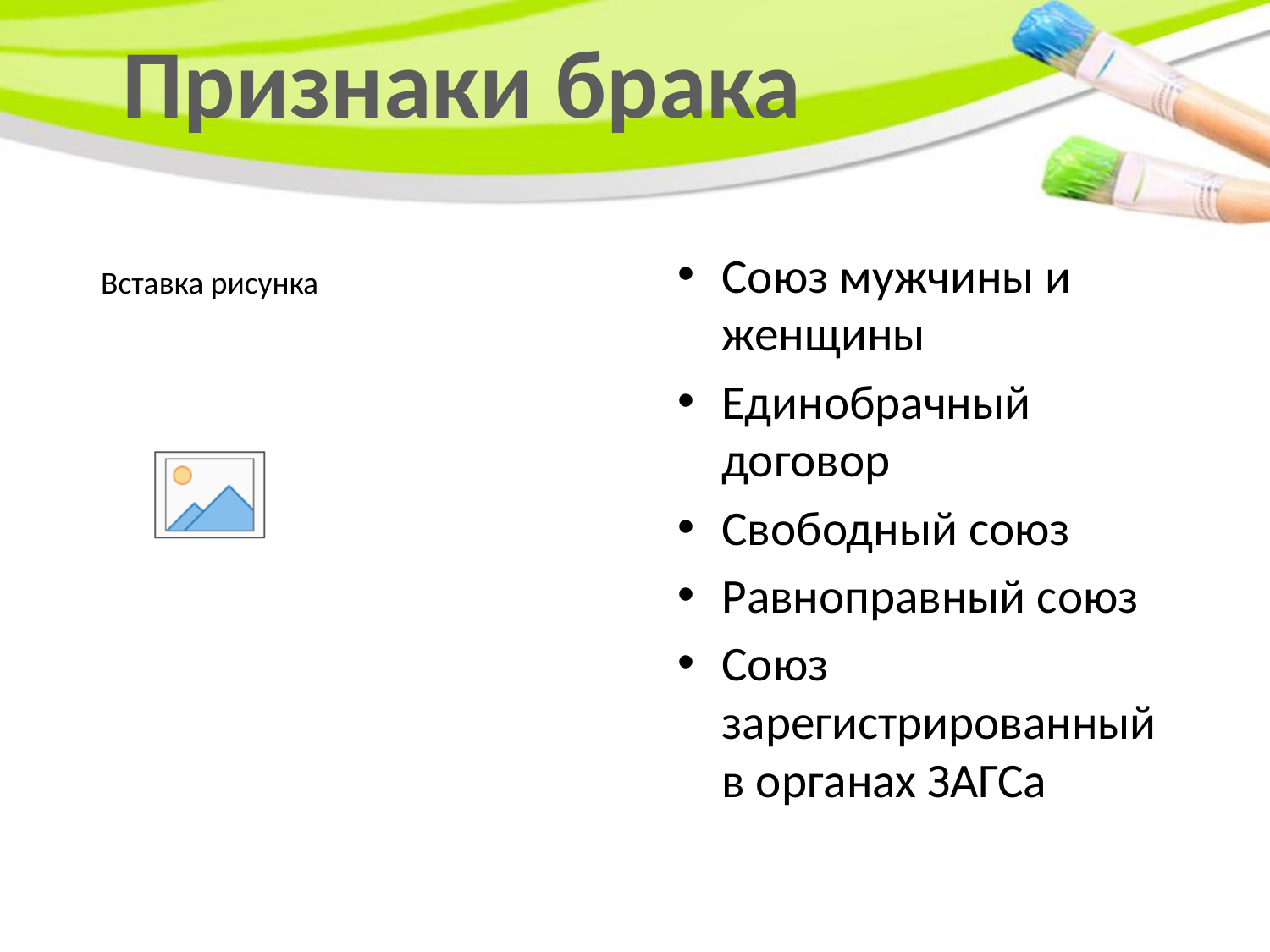

# Признаки брака
Союз мужчины и женщины
Единобрачный договор
Свободный союз
Равноправный союз
Союз зарегистрированный в органах ЗАГСа